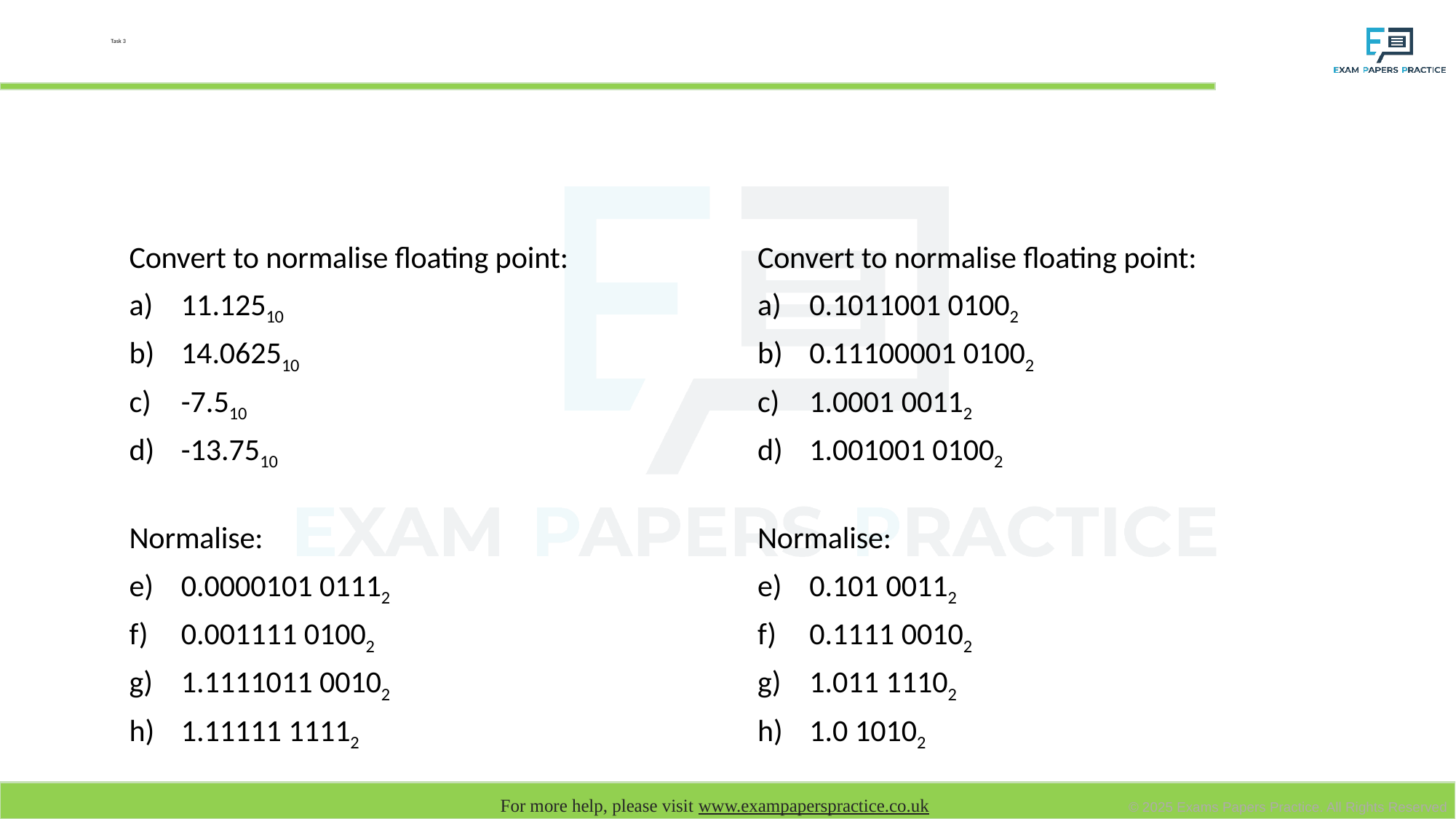

# Task 3
Convert to normalise floating point:
11.12510
14.062510
-7.510
-13.7510

Normalise:
0.0000101 01112
0.001111 01002
1.1111011 00102
1.11111 11112
Convert to normalise floating point:
0.1011001 01002
0.11100001 01002
1.0001 00112
1.001001 01002

Normalise:
0.101 00112
0.1111 00102
1.011 11102
1.0 10102